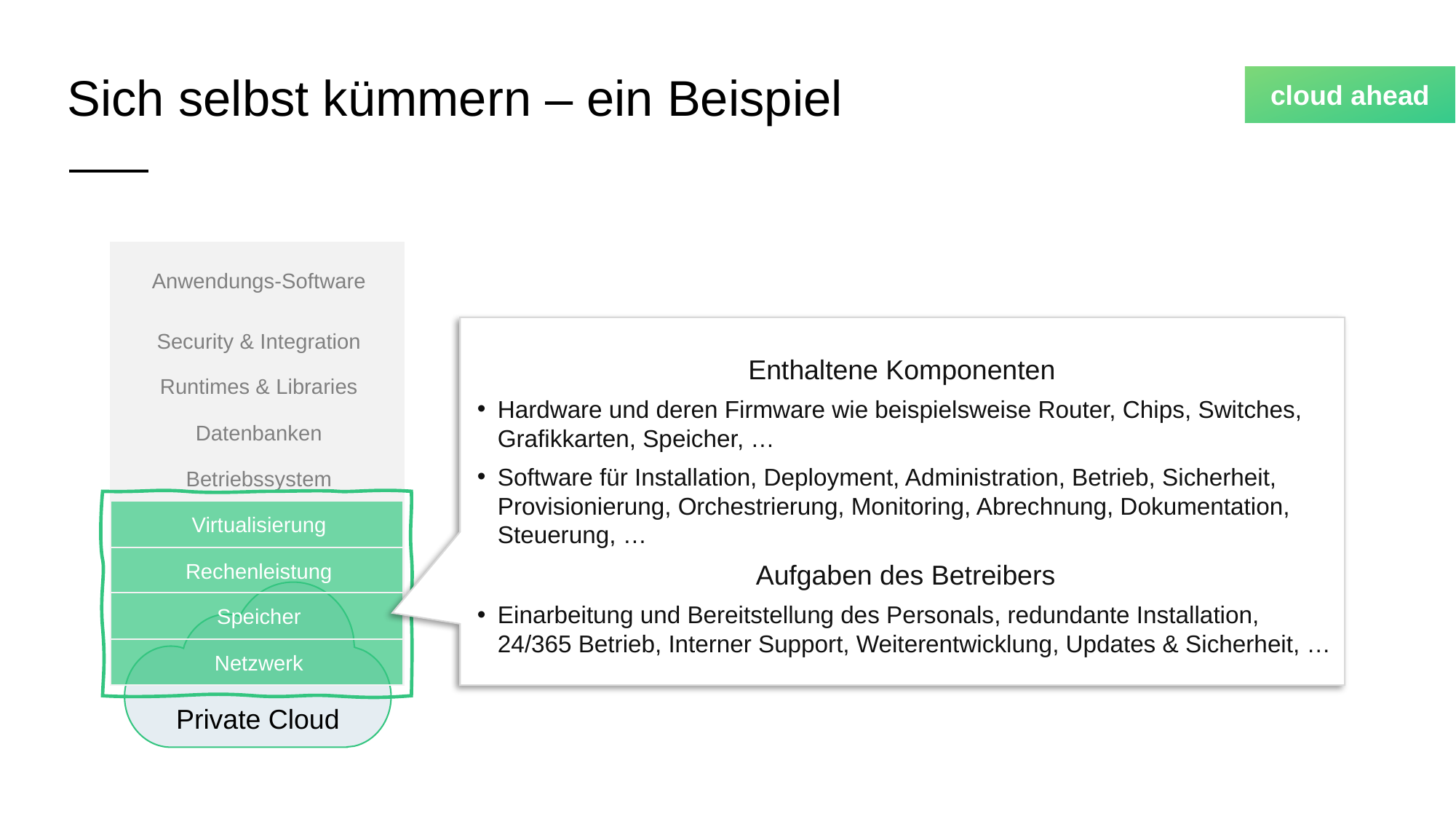

# Sich selbst kümmern – ein Beispiel
Anwendungs-Software
Security & Integration
Runtimes & Libraries
Datenbanken
Betriebssystem
Virtualisierung
Rechenleistung
Private Cloud
Speicher
Netzwerk
Enthaltene Komponenten
Hardware und deren Firmware wie beispielsweise Router, Chips, Switches, Grafikkarten, Speicher, …
Software für Installation, Deployment, Administration, Betrieb, Sicherheit, Provisionierung, Orchestrierung, Monitoring, Abrechnung, Dokumentation, Steuerung, …
Aufgaben des Betreibers
Einarbeitung und Bereitstellung des Personals, redundante Installation, 24/365 Betrieb, Interner Support, Weiterentwicklung, Updates & Sicherheit, …